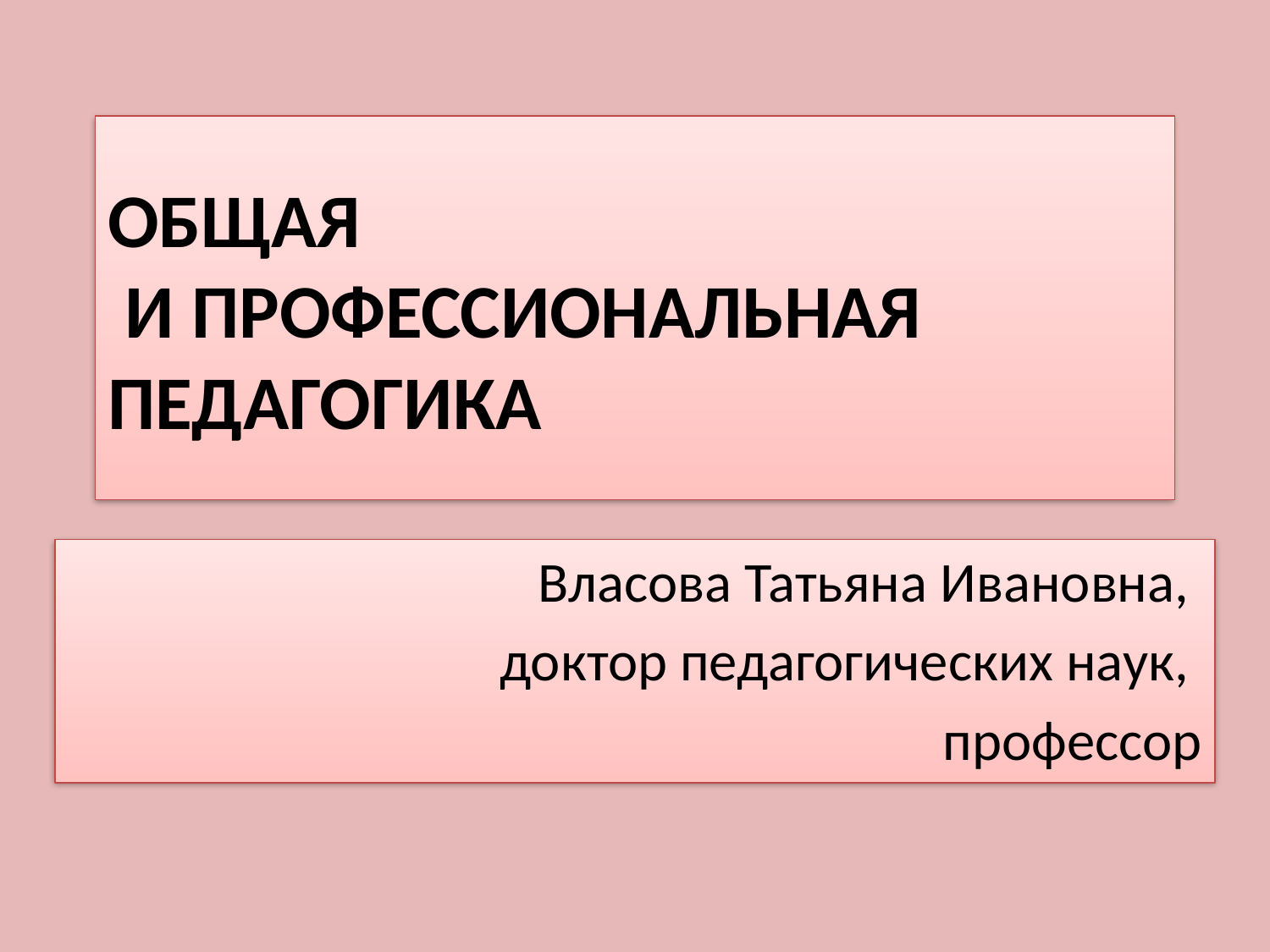

# ОБЩАЯ И ПРОФЕССИОНАЛЬНАЯ ПЕДАГОГИКА
Власова Татьяна Ивановна,
доктор педагогических наук,
профессор